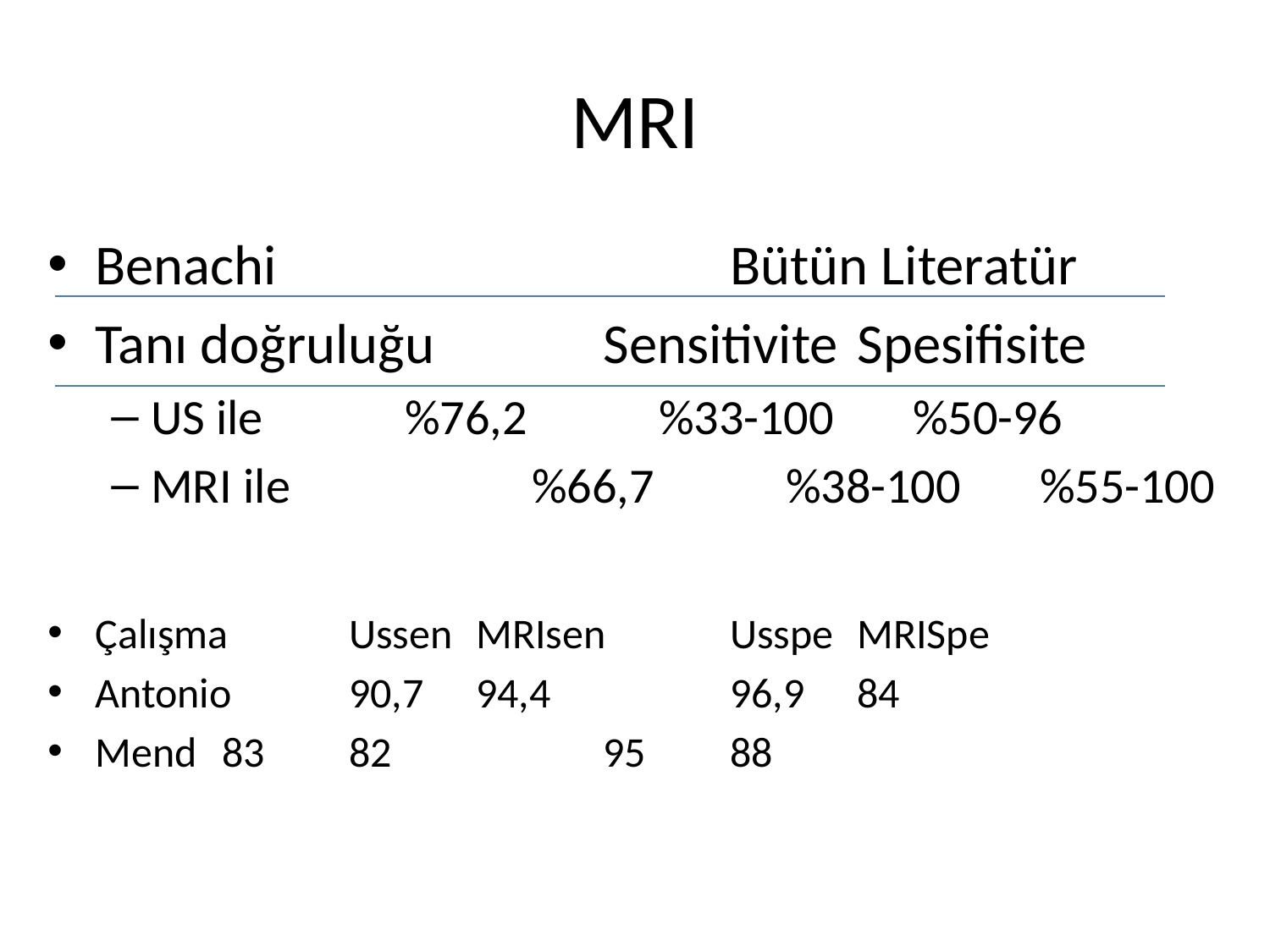

# MRI
Benachi				Bütün Literatür
Tanı doğruluğu		Sensitivite	Spesifisite
US ile		%76,2		%33-100	%50-96
MRI ile		%66,7		%38-100	%55-100

Çalışma	Ussen 	MRIsen	Usspe	MRISpe
Antonio 	90,7	94,4		96,9	84
Mend	83	82		95	88